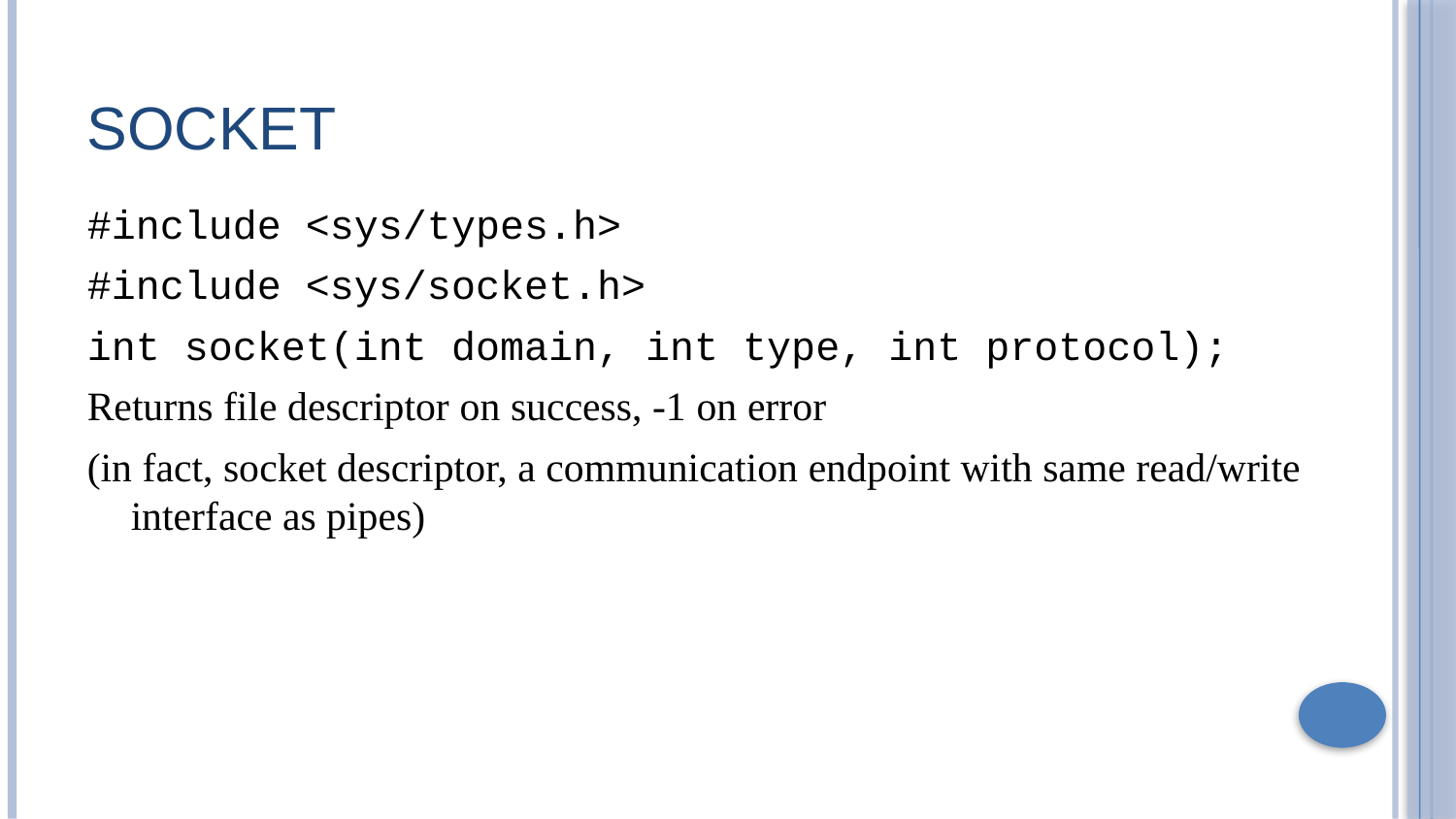

# Socket
#include <sys/types.h>
#include <sys/socket.h>
int socket(int domain, int type, int protocol);
Returns file descriptor on success, -1 on error
(in fact, socket descriptor, a communication endpoint with same read/write interface as pipes)